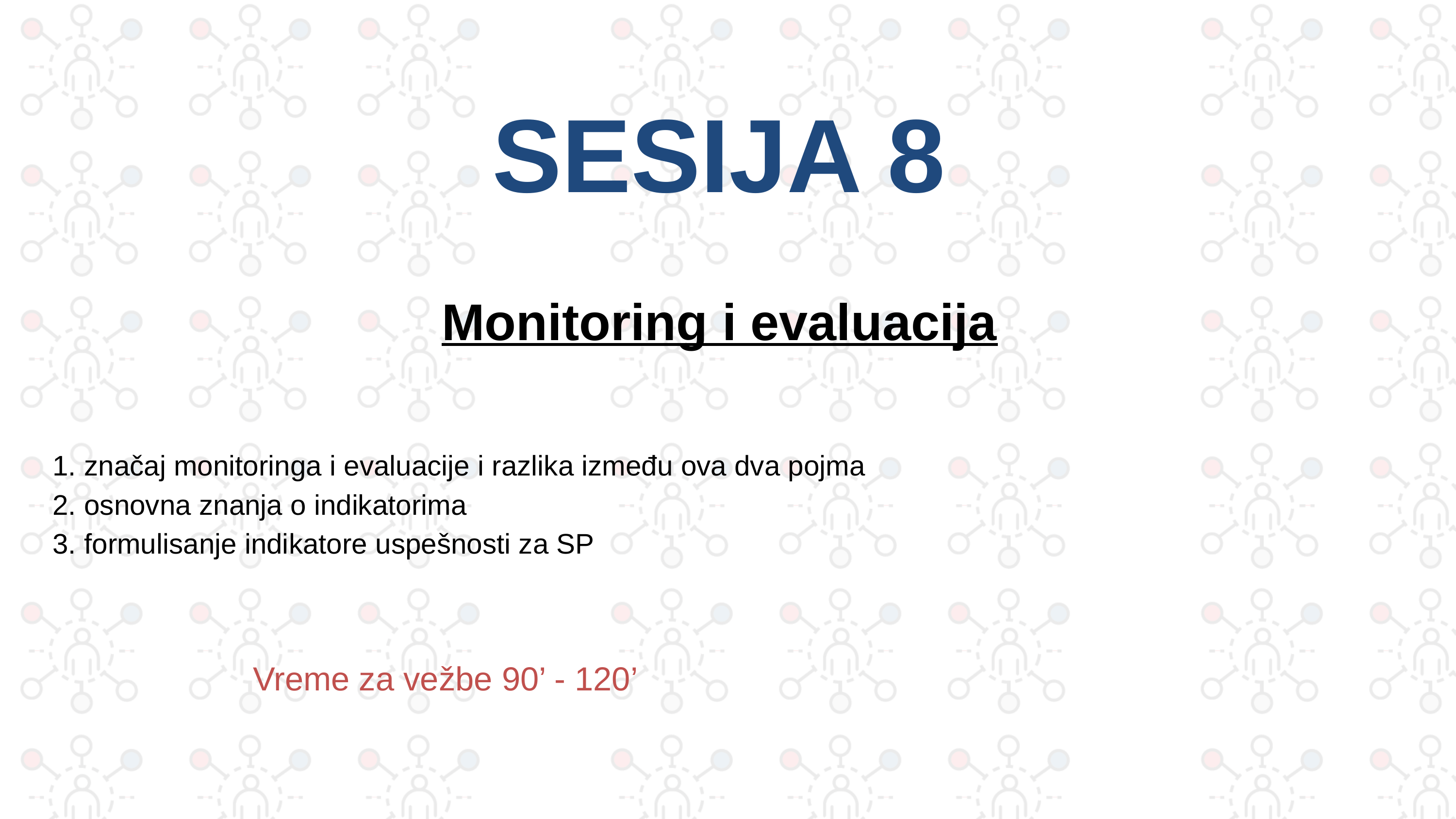

SESIJA 8
# Monitoring i evaluacija

1. značaj monitoringa i evaluacije i razlika između ova dva pojma
2. osnovna znanja o indikatorima
3. formulisanje indikatore uspešnosti za SP

Vreme za vežbe 90’ - 120’